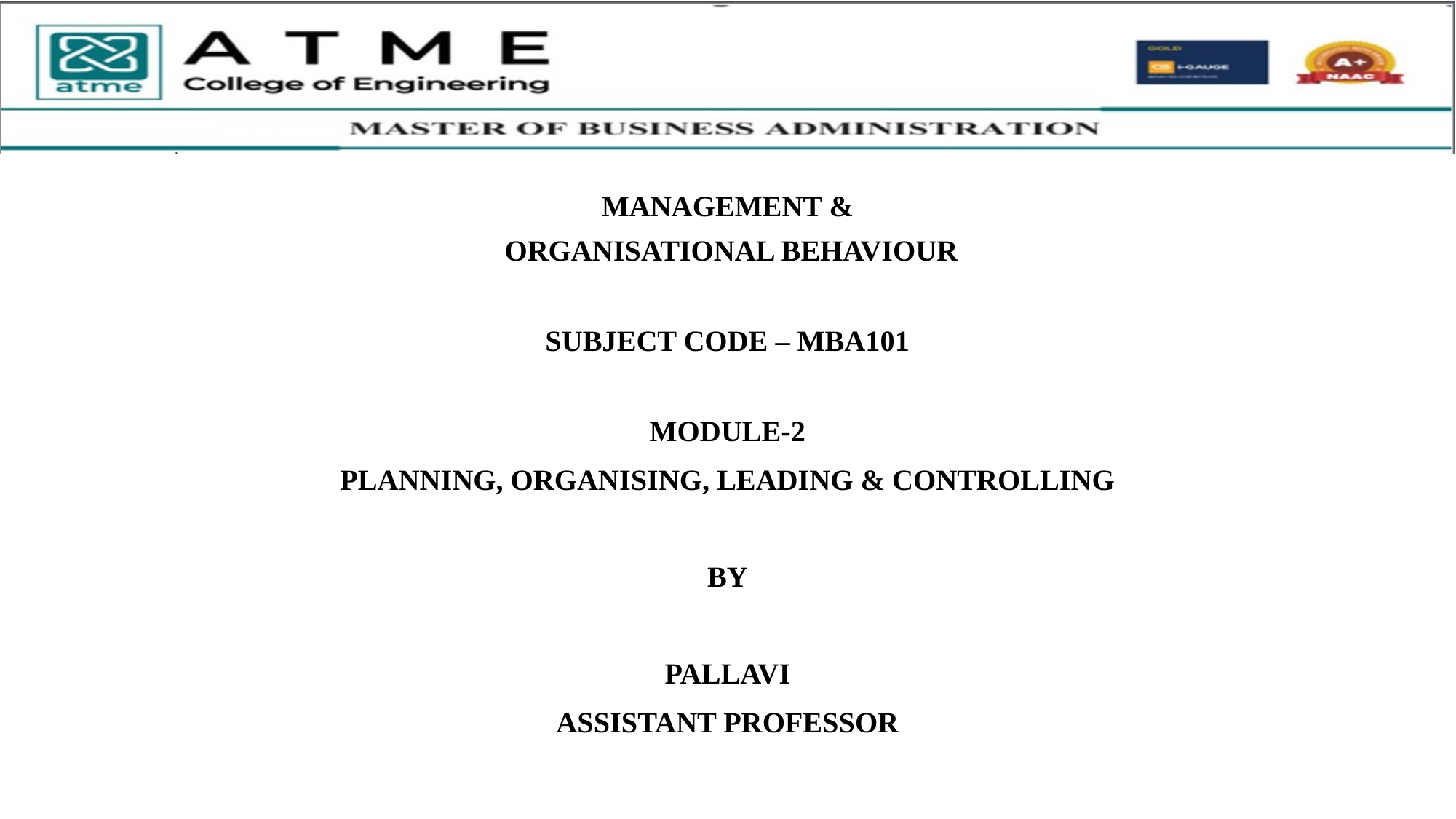

MANAGEMENT &
 ORGANISATIONAL BEHAVIOUR

SUBJECT CODE – MBA101

MODULE-2
PLANNING, ORGANISING, LEADING & CONTROLLING

BY

PALLAVI
ASSISTANT PROFESSOR